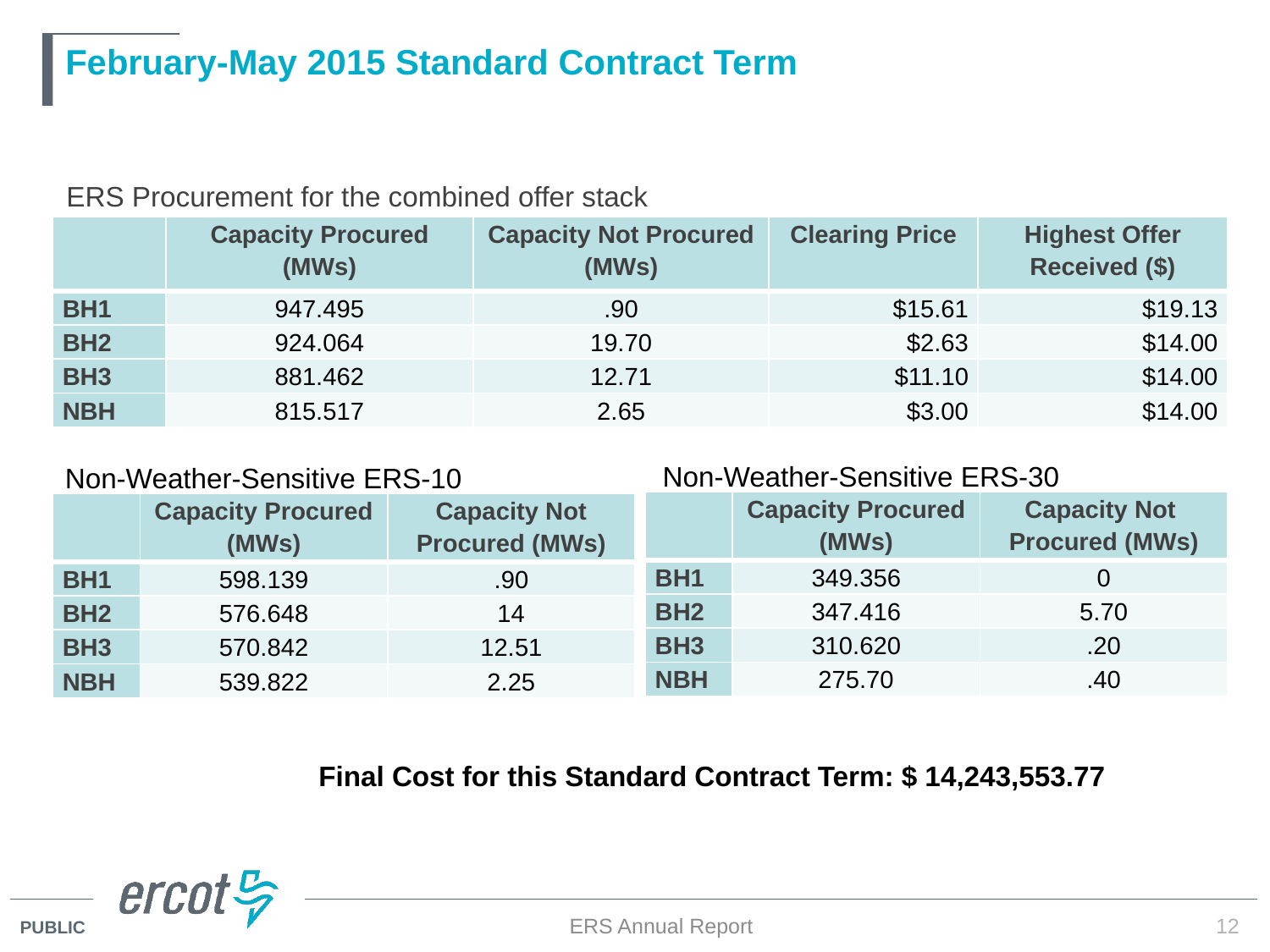

# February-May 2015 Standard Contract Term
ERS Procurement for the combined offer stack
|  | Capacity Procured (MWs) | Capacity Not Procured (MWs) | Clearing Price | Highest Offer Received ($) |
| --- | --- | --- | --- | --- |
| BH1 | 947.495 | .90 | $15.61 | $19.13 |
| BH2 | 924.064 | 19.70 | $2.63 | $14.00 |
| BH3 | 881.462 | 12.71 | $11.10 | $14.00 |
| NBH | 815.517 | 2.65 | $3.00 | $14.00 |
Non-Weather-Sensitive ERS-30
Non-Weather-Sensitive ERS-10
|  | Capacity Procured (MWs) | Capacity Not Procured (MWs) |
| --- | --- | --- |
| BH1 | 349.356 | 0 |
| BH2 | 347.416 | 5.70 |
| BH3 | 310.620 | .20 |
| NBH | 275.70 | .40 |
|  | Capacity Procured (MWs) | Capacity Not Procured (MWs) |
| --- | --- | --- |
| BH1 | 598.139 | .90 |
| BH2 | 576.648 | 14 |
| BH3 | 570.842 | 12.51 |
| NBH | 539.822 | 2.25 |
Final Cost for this Standard Contract Term: $ 14,243,553.77
ERS Annual Report
12